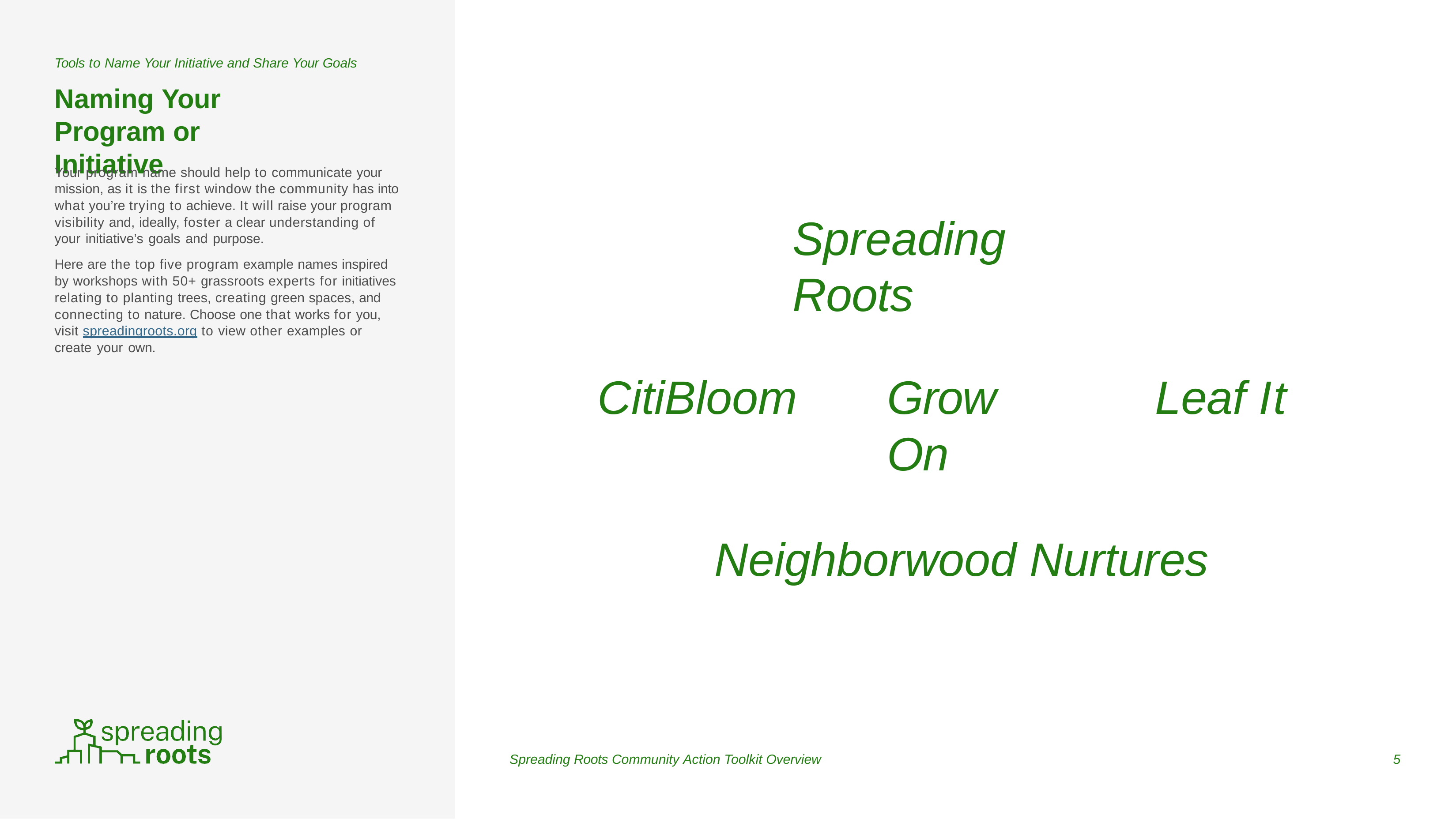

Tools to Name Your Initiative and Share Your Goals
# Naming Your Program or Initiative
Your program name should help to communicate your mission, as it is the first window the community has into what you’re trying to achieve. It will raise your program visibility and, ideally, foster a clear understanding of your initiative’s goals and purpose.
Here are the top five program example names inspired by workshops with 50+ grassroots experts for initiatives relating to planting trees, creating green spaces, and connecting to nature. Choose one that works for you, visit spreadingroots.org to view other examples or create your own.
Spreading Roots
CitiBloom
Grow On
Leaf It
Neighborwood Nurtures
Spreading Roots Community Action Toolkit Overview
5